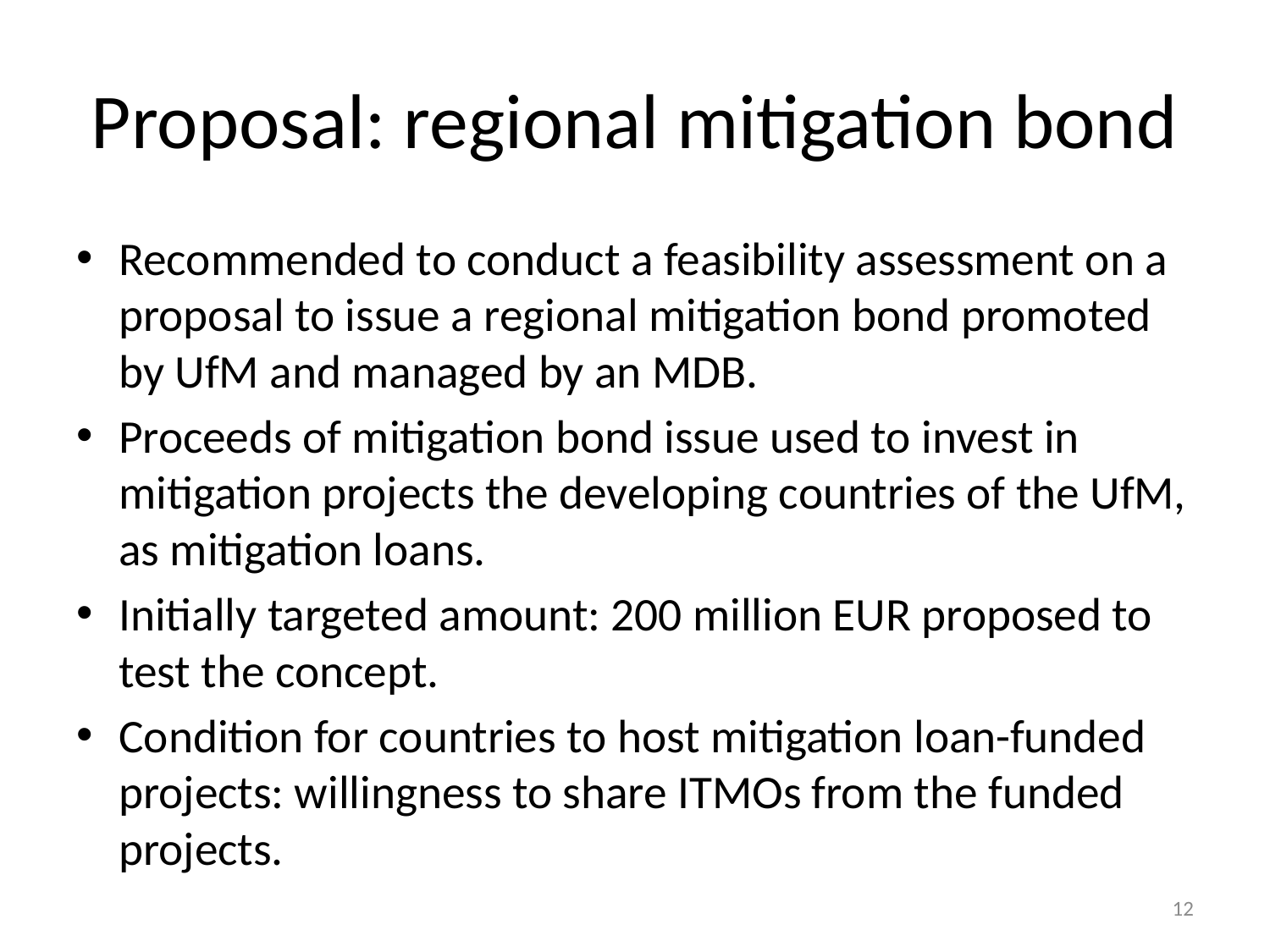

# Proposal: regional mitigation bond
Recommended to conduct a feasibility assessment on a proposal to issue a regional mitigation bond promoted by UfM and managed by an MDB.
Proceeds of mitigation bond issue used to invest in mitigation projects the developing countries of the UfM, as mitigation loans.
Initially targeted amount: 200 million EUR proposed to test the concept.
Condition for countries to host mitigation loan-funded projects: willingness to share ITMOs from the funded projects.
12